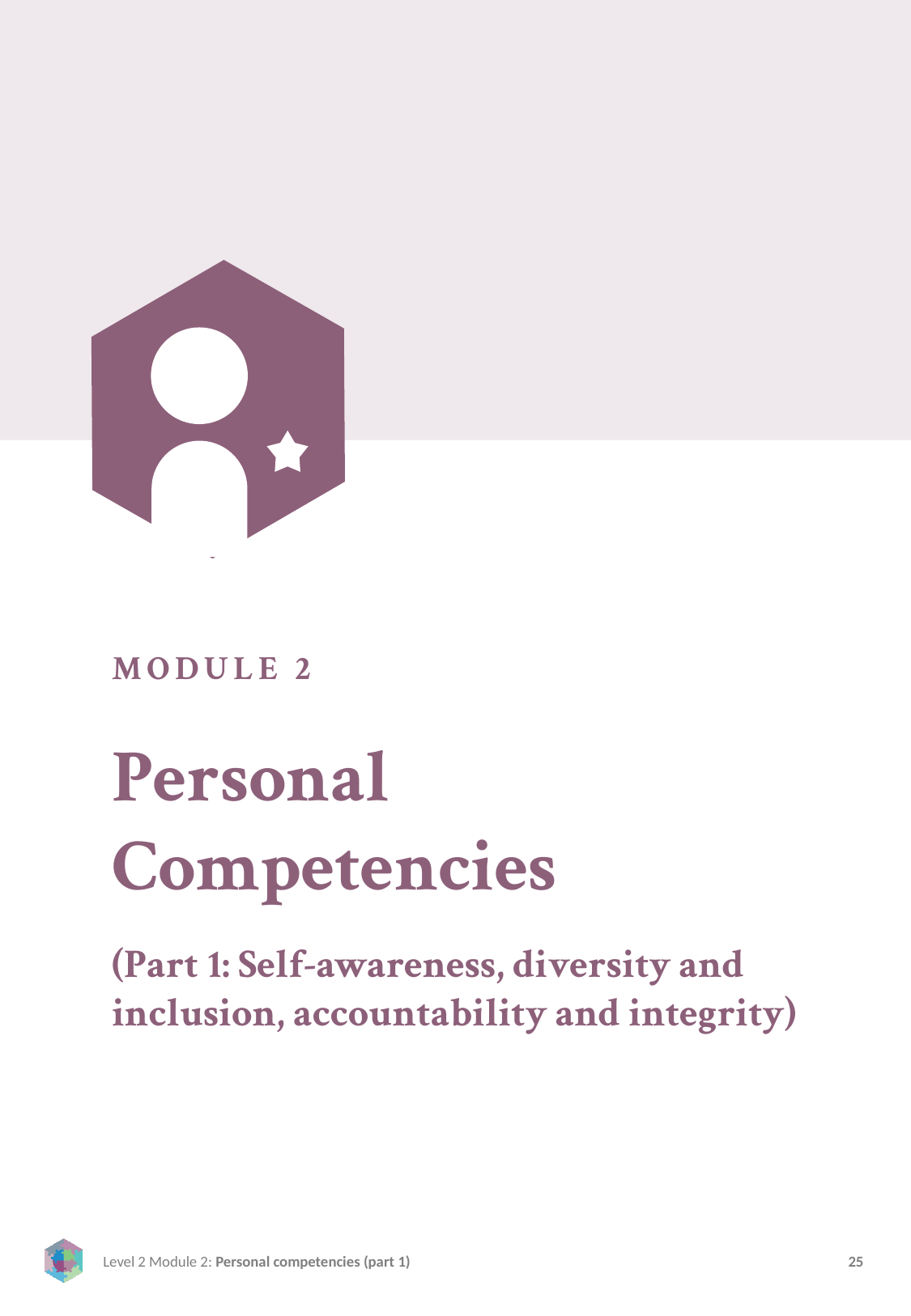

MODULE 2

Personal Competencies

(Part 1: Self-awareness, diversity and inclusion, accountability and integrity)